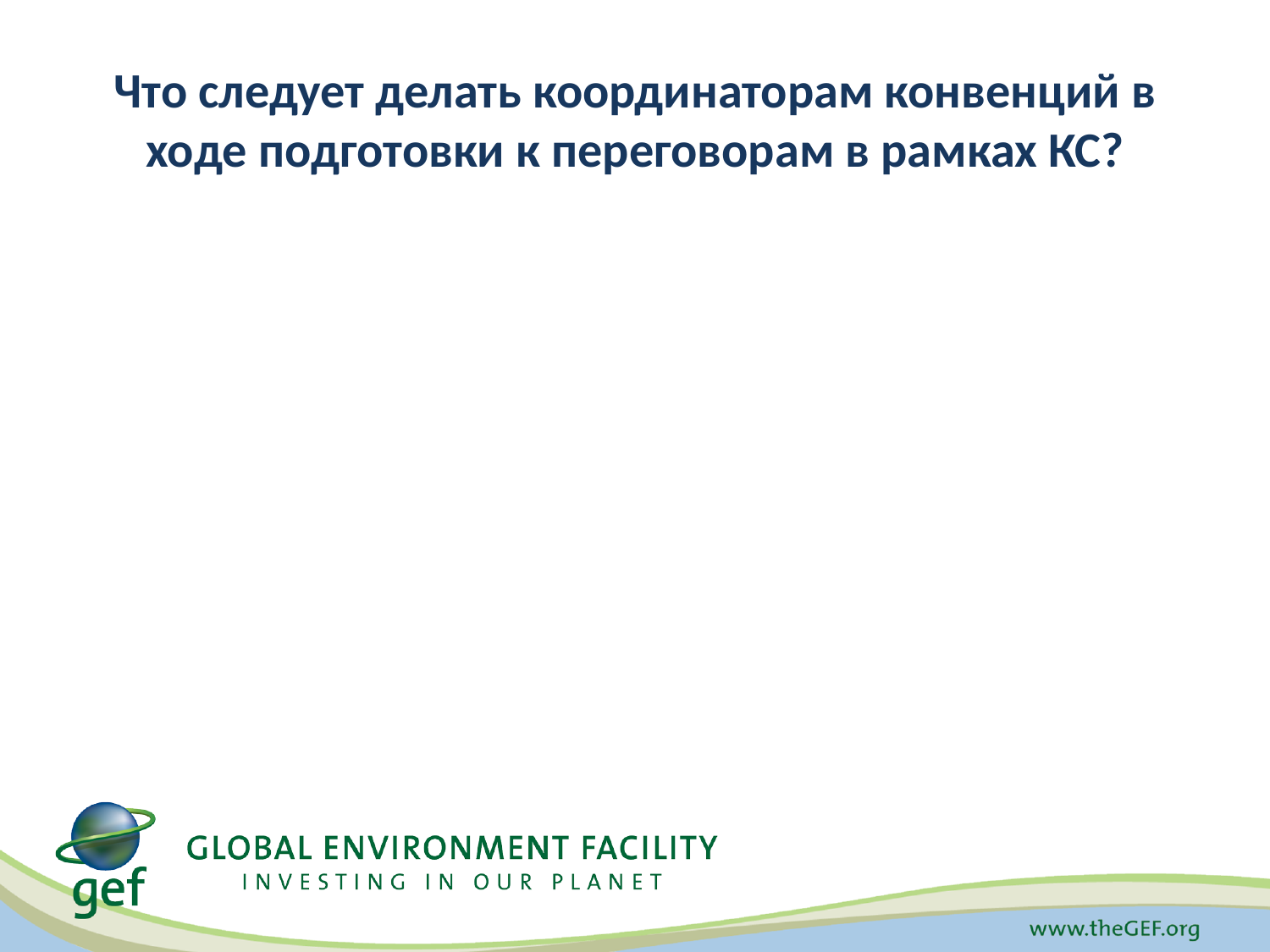

# Что следует делать координаторам конвенций в ходе подготовки к переговорам в рамках КС?